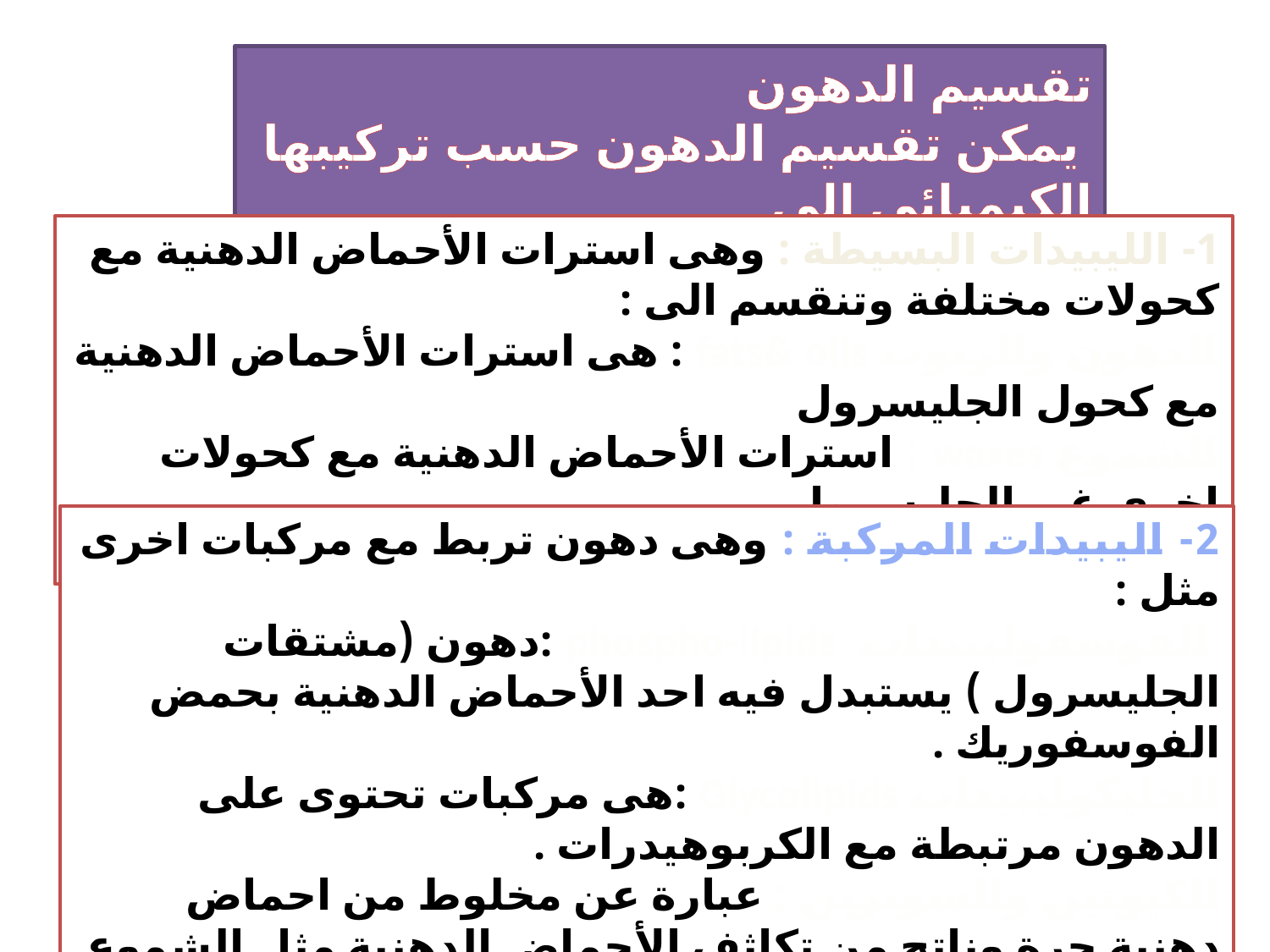

تقسيم الدهون
 يمكن تقسيم الدهون حسب تركيبها الكيميائي إلى
1- الليبيدات البسيطة : وهى استرات الأحماض الدهنية مع كحولات مختلفة وتنقسم الى :
الدهون والزيوت fats& oils : هى استرات الأحماض الدهنية مع كحول الجليسرول
الشموع waxes : استرات الأحماض الدهنية مع كحولات اخرى غير الجليسرول

2- اليبيدات المركبة : وهى دهون تربط مع مركبات اخرى مثل :
 الفوسفوليبيدات  phospho-lipids :دهون (مشتقات الجليسرول ) يستبدل فيه احد الأحماض الدهنية بحمض الفوسفوريك .
الجليكوليبيدات Glycolipids :هى مركبات تحتوى على الدهون مرتبطة مع الكربوهيدرات .
الكيوتين والسوبرين : عبارة عن مخلوط من احماض دهنية حرة وناتج من تكاثف الأحماض الدهنية مثل الشموع والفارق الكيميائى بين الكيوتين والسوبرين هو الاختلاف فى الأحماض الدهنية التى تكون كل منهما .